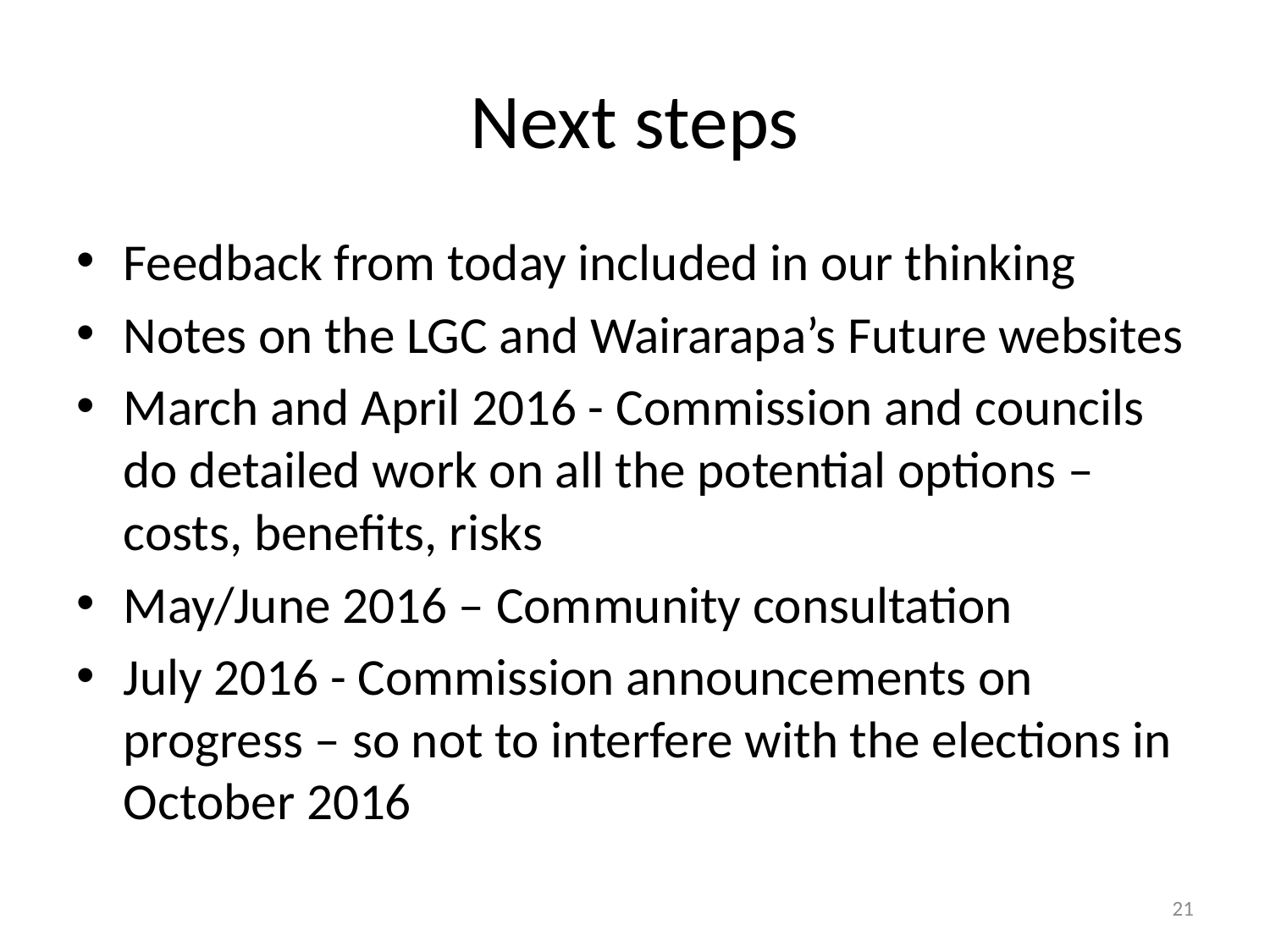

# Next steps
Feedback from today included in our thinking
Notes on the LGC and Wairarapa’s Future websites
March and April 2016 - Commission and councils do detailed work on all the potential options – costs, benefits, risks
May/June 2016 – Community consultation
July 2016 - Commission announcements on progress – so not to interfere with the elections in October 2016

21